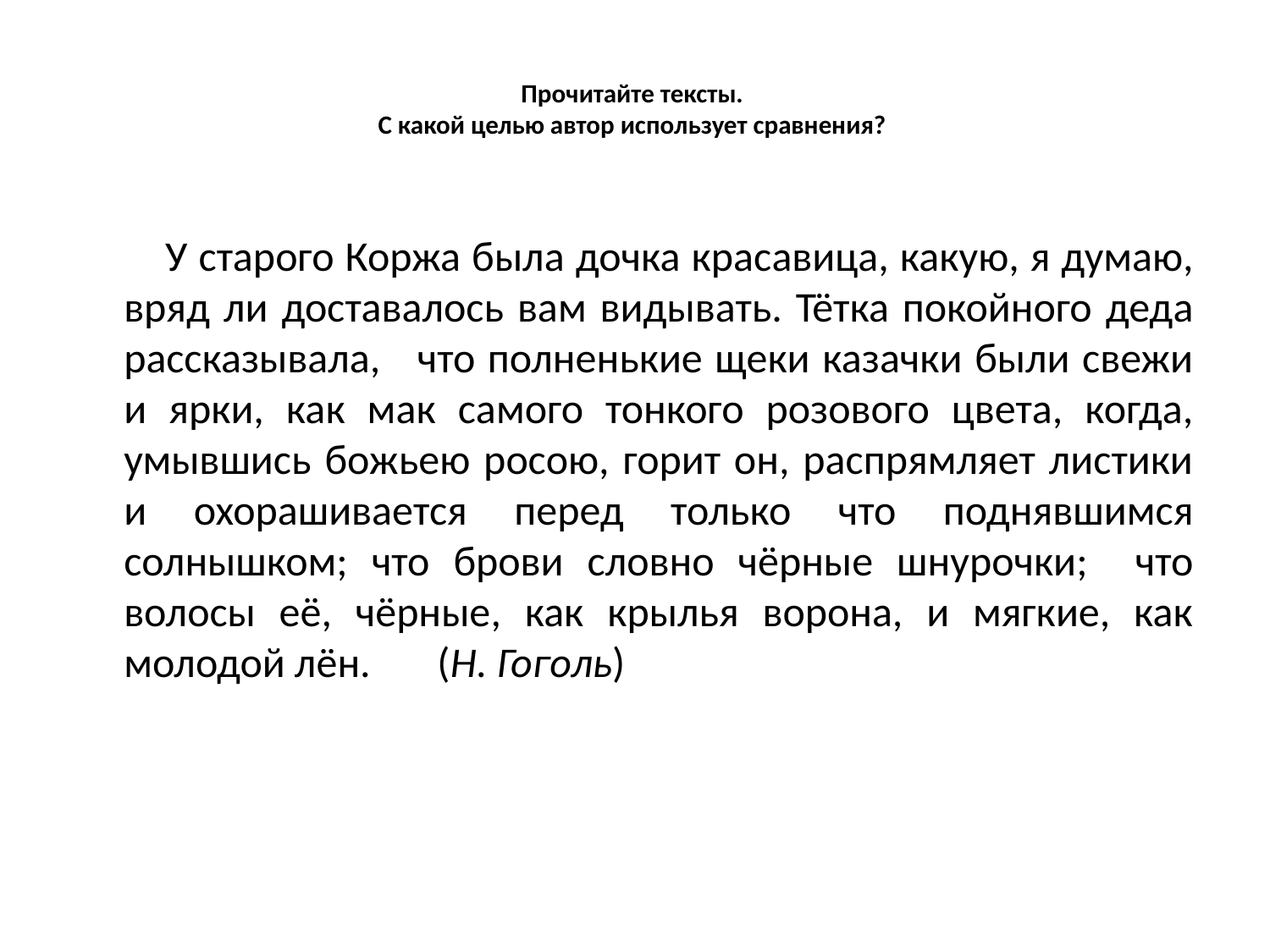

# Прочитайте тексты. С какой целью автор использует сравнения?
        У старого Коржа была дочка красавица, какую, я думаю, вряд ли доставалось вам видывать. Тётка покойного деда рассказывала,   что полненькие щеки казачки были свежи и ярки, как мак самого тонкого розового цвета, когда, умывшись божьею росою, горит он, распрямляет листики и охорашивается перед только что поднявшимся солнышком; что брови словно чёрные шнурочки;  что волосы её, чёрные, как крылья ворона, и мягкие, как молодой лён.       (Н. Гоголь)